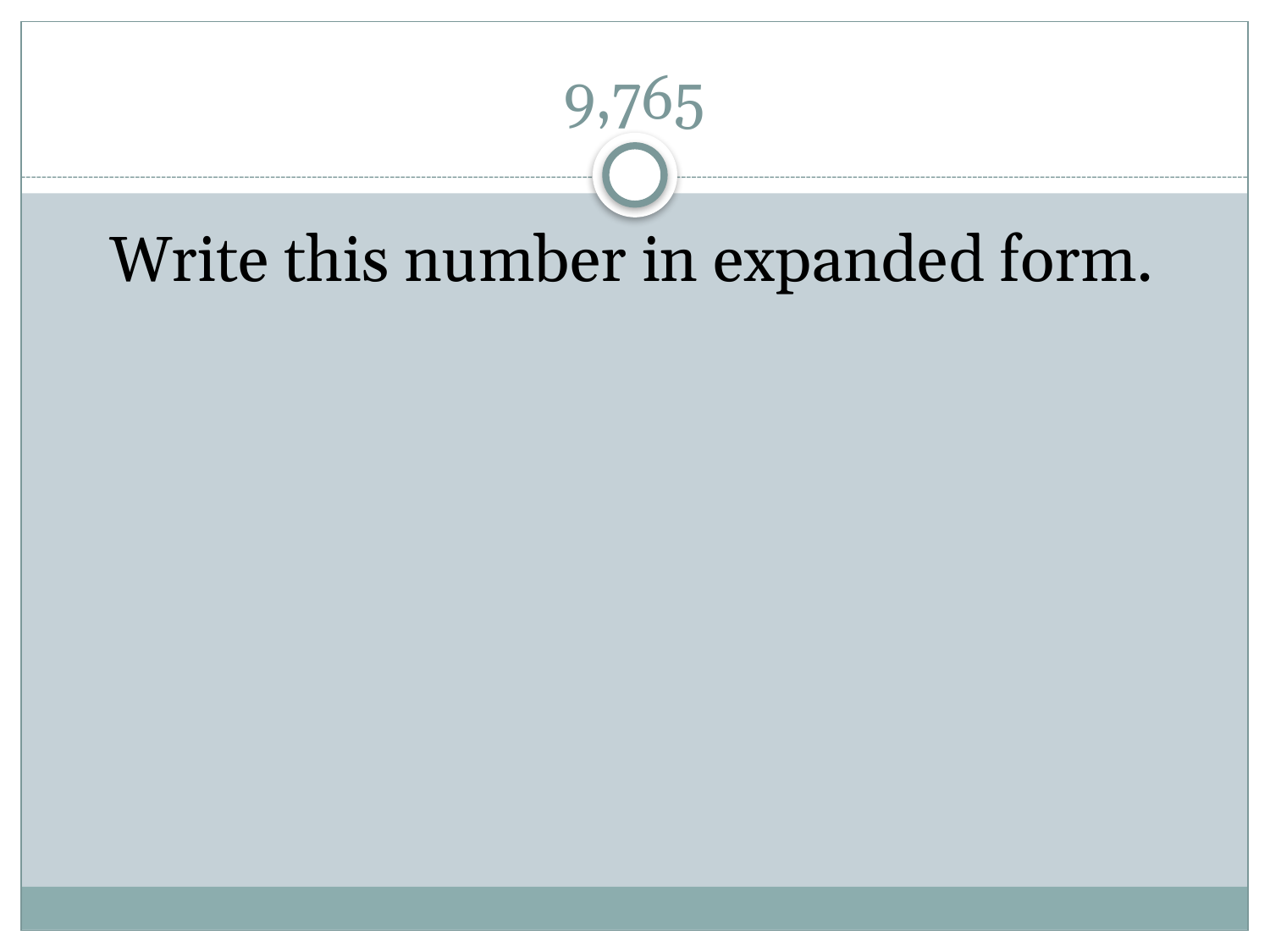

# 9,765
Write this number in expanded form.